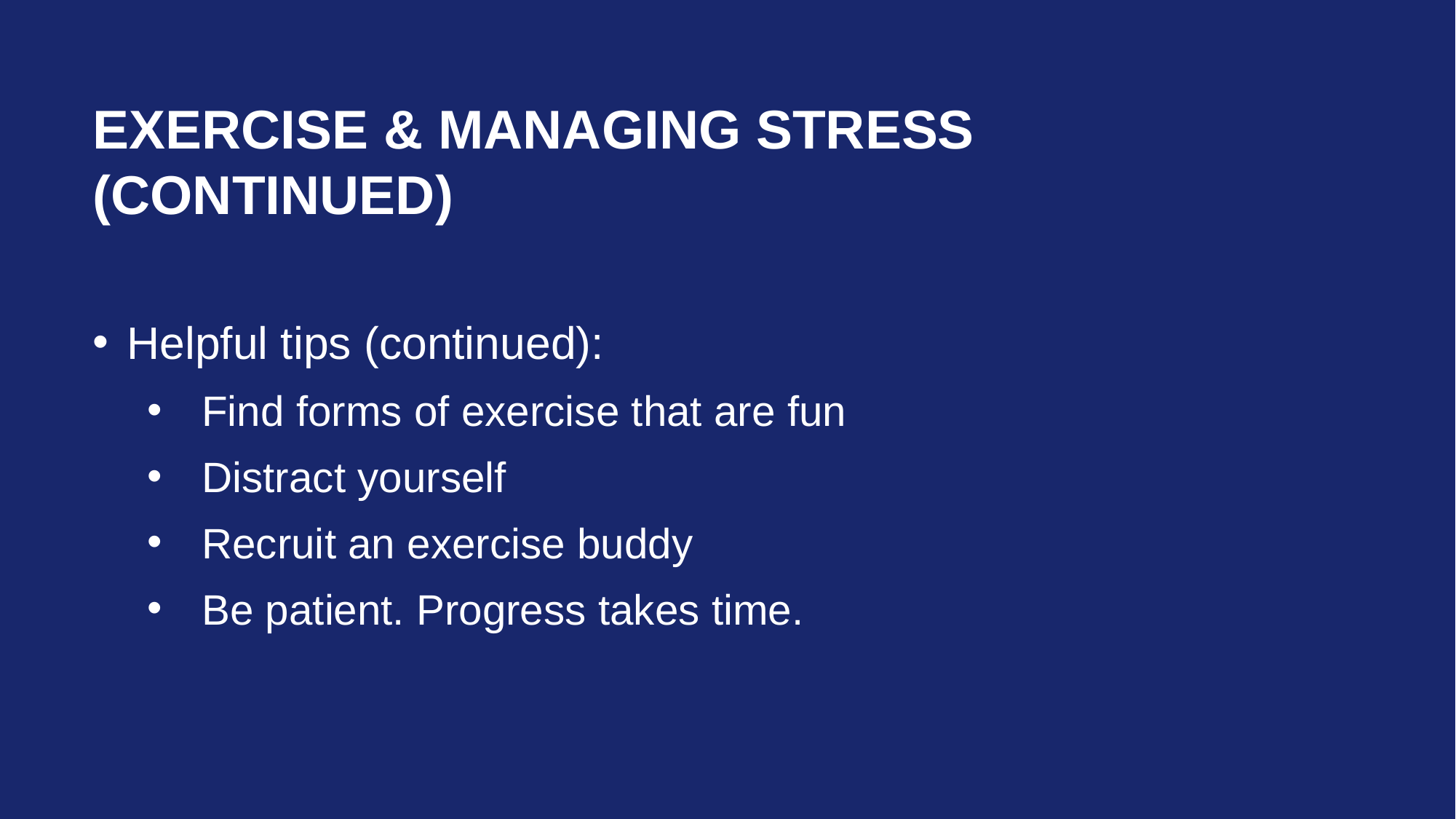

# Exercise & Managing stress (continued)
Helpful tips (continued):
Find forms of exercise that are fun
Distract yourself
Recruit an exercise buddy
Be patient. Progress takes time.